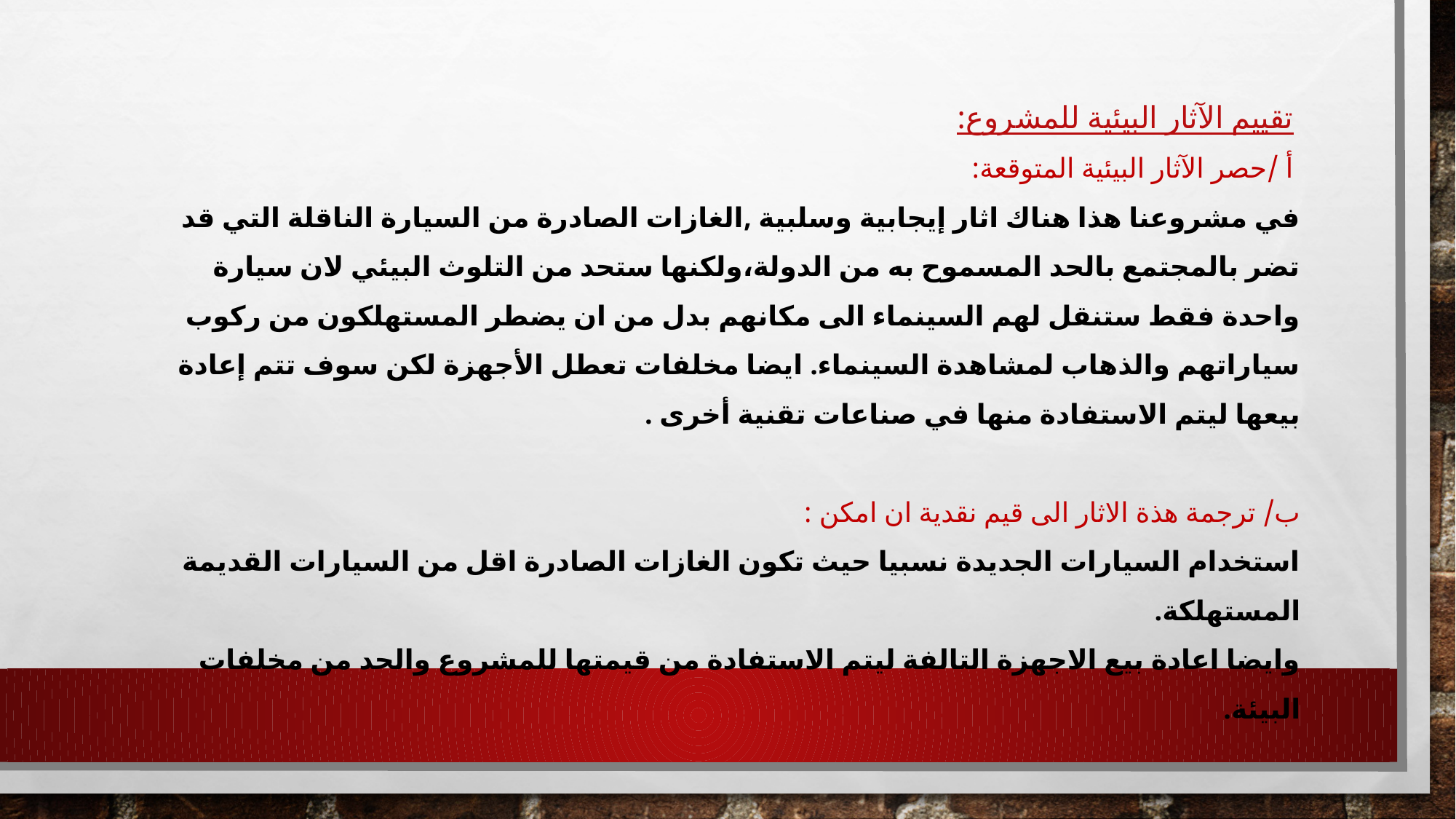

تقييم الآثار البيئية للمشروع:
 أ /حصر الآثار البيئية المتوقعة:
في مشروعنا هذا هناك اثار إيجابية وسلبية ,الغازات الصادرة من السيارة الناقلة التي قد تضر بالمجتمع بالحد المسموح به من الدولة،ولكنها ستحد من التلوث البيئي لان سيارة واحدة فقط ستنقل لهم السينماء الى مكانهم بدل من ان يضطر المستهلكون من ركوب سياراتهم والذهاب لمشاهدة السينماء. ايضا مخلفات تعطل الأجهزة لكن سوف تتم إعادة بيعها ليتم الاستفادة منها في صناعات تقنية أخرى .

ب/ ترجمة هذة الاثار الى قيم نقدية ان امكن :
استخدام السيارات الجديدة نسبيا حيث تكون الغازات الصادرة اقل من السيارات القديمة المستهلكة.
وايضا اعادة بيع الاجهزة التالفة ليتم الاستفادة من قيمتها للمشروع والحد من مخلفات البيئة.